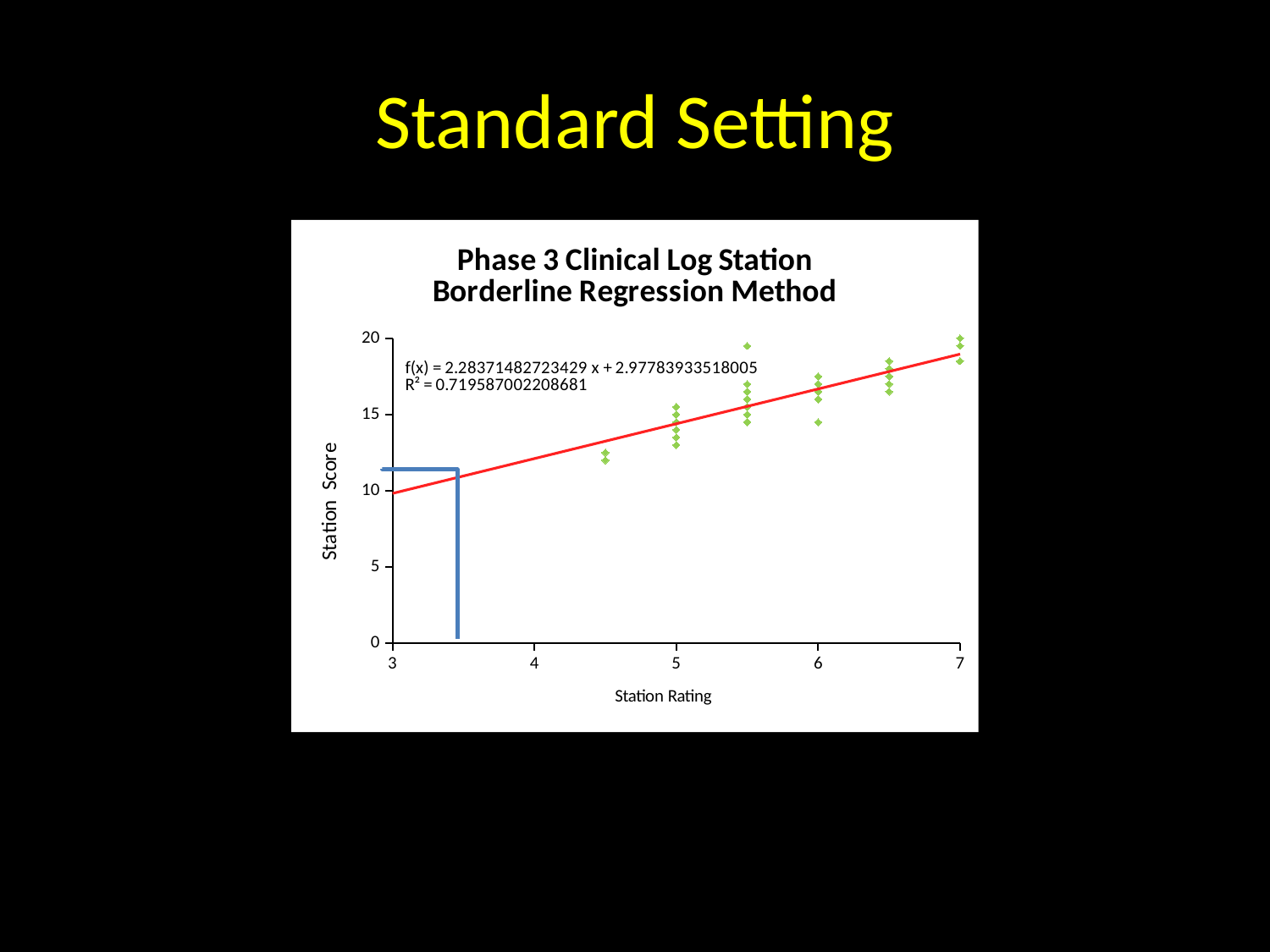

# Standard Setting

### Chart: Phase 3 Clinical Log Station
Borderline Regression Method

| Category |  |
|---|---|